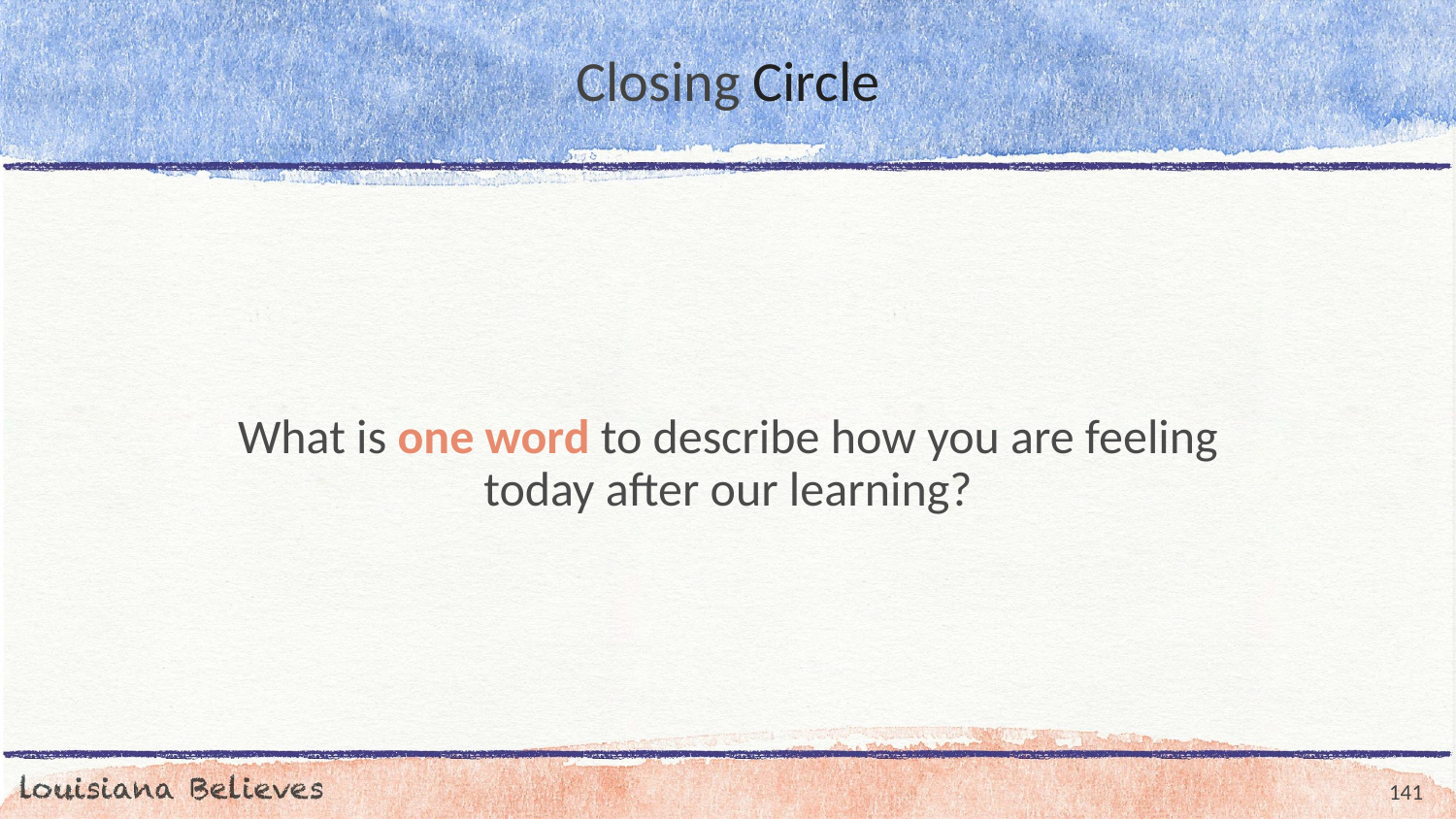

# Closing Circle
What is one word to describe how you are feeling today after our learning?